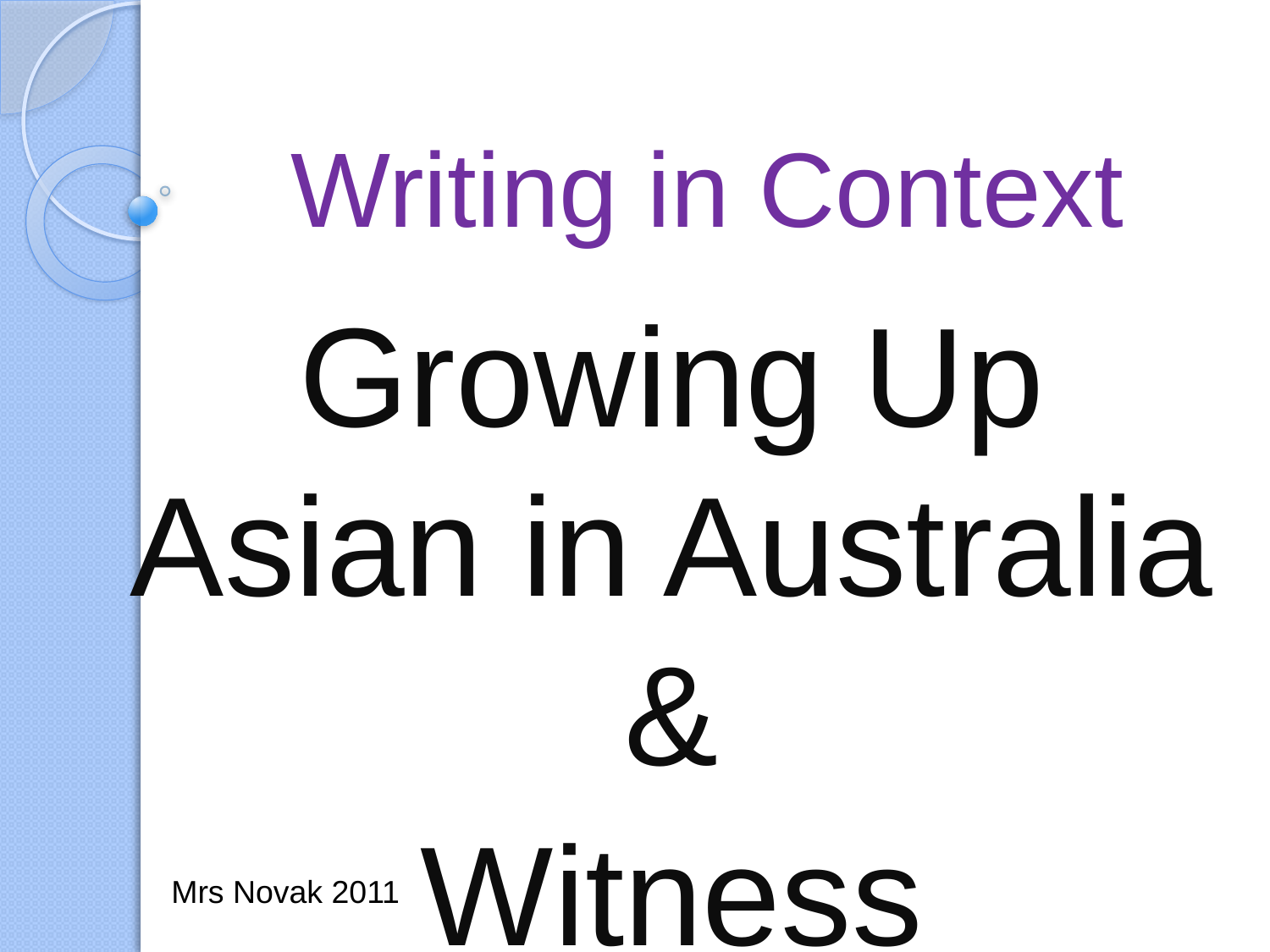

# Writing in Context
Growing Up Asian in Australia &
Witness
Mrs Novak 2011